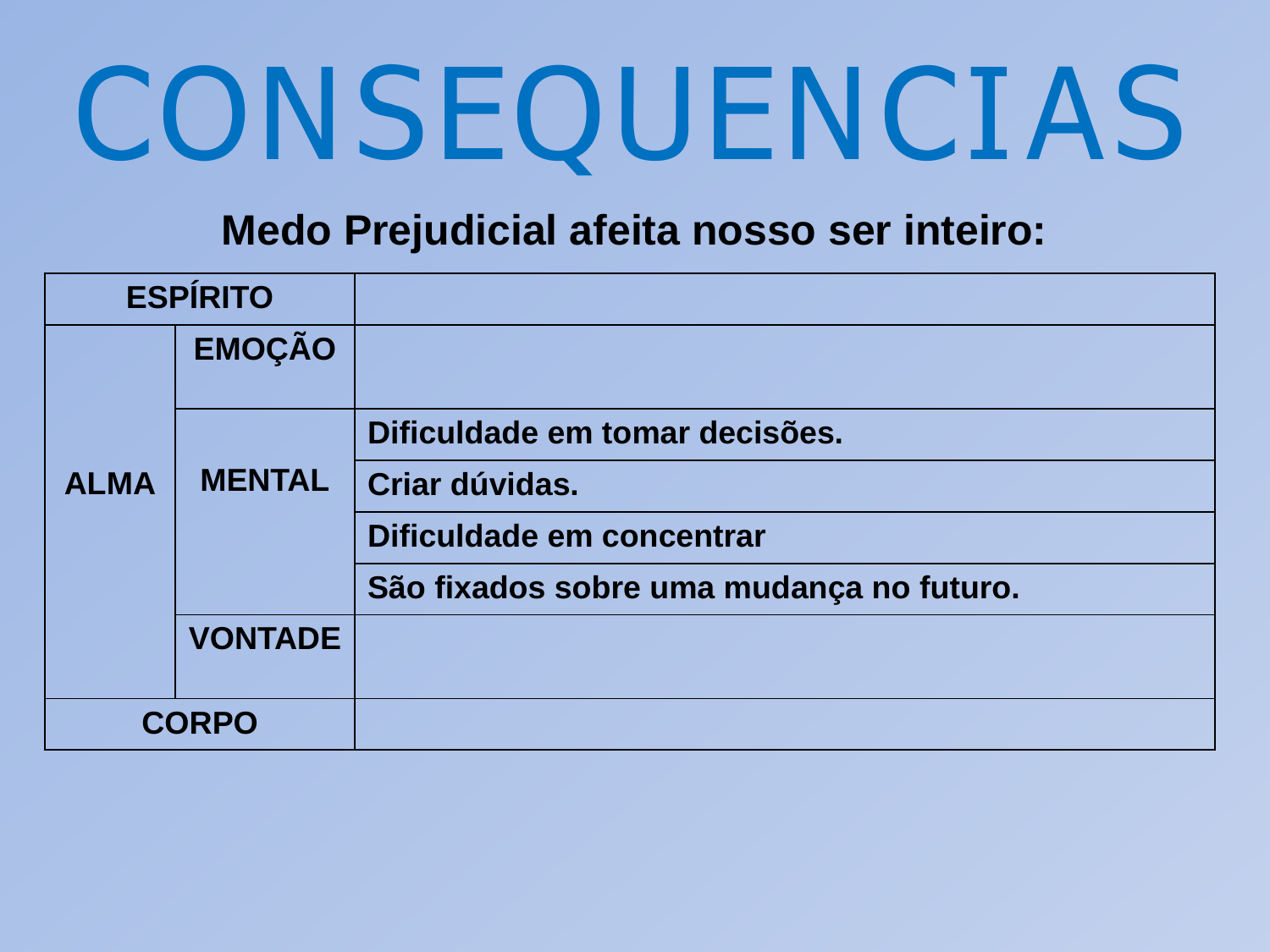

CONSEQUENCIAS

Medo Prejudicial afeita nosso ser inteiro:
| ESPÍRITO |  |  |
| --- | --- | --- |
| ALMA | EMOÇÃO |  |
|  | MENTAL | Dificuldade em tomar decisões. |
|  |  | Criar dúvidas. |
|  |  | Dificuldade em concentrar |
|  |  | São fixados sobre uma mudança no futuro. |
|  | VONTADE |  |
| CORPO |  |  |